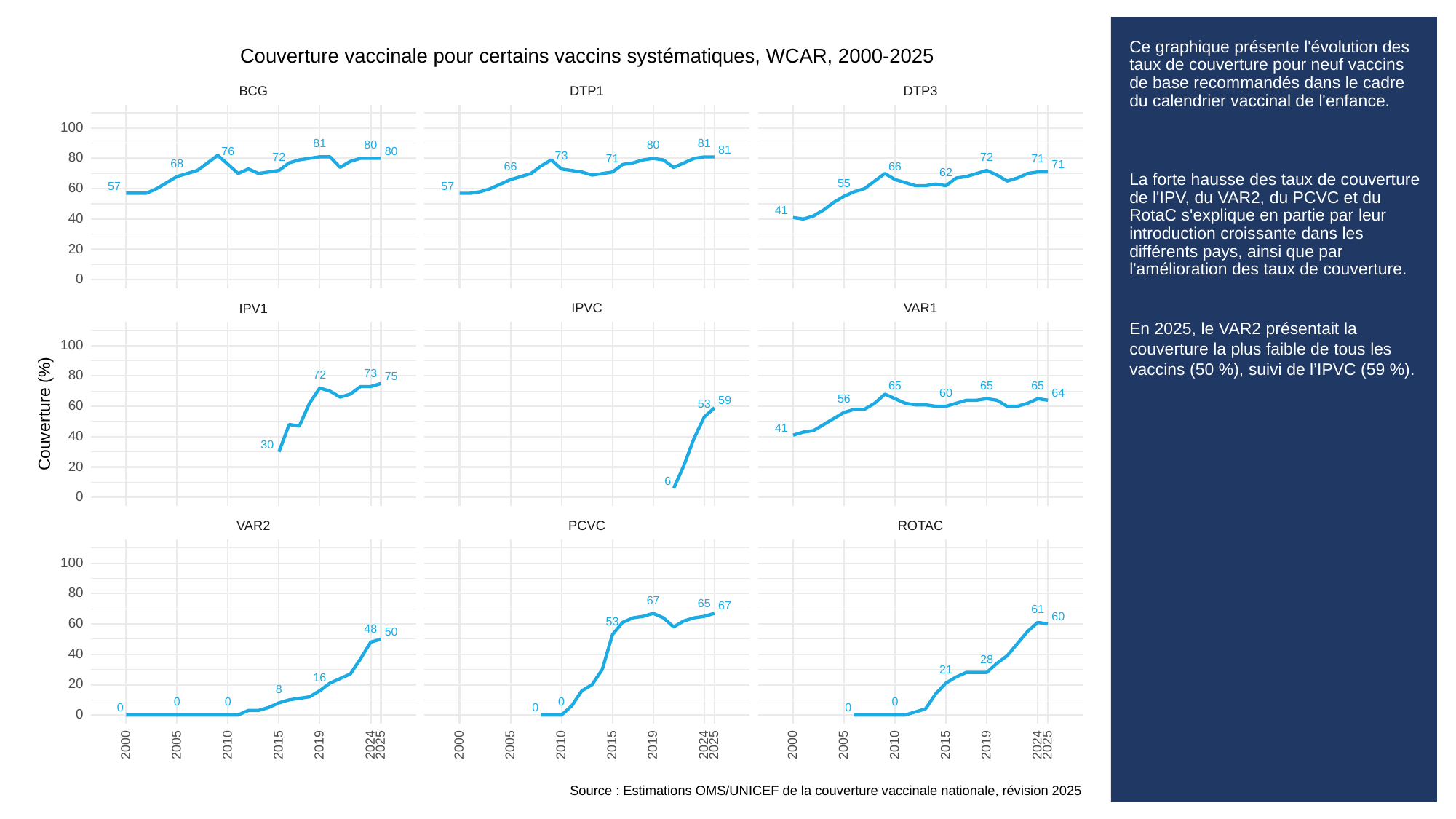

# Ce graphique présente l'évolution des taux de couverture pour neuf vaccins de base recommandés dans le cadre du calendrier vaccinal de l'enfance.

La forte hausse des taux de couverture de l'IPV, du VAR2, du PCVC et du RotaC s'explique en partie par leur introduction croissante dans les différents pays, ainsi que par l'amélioration des taux de couverture.

En 2025, le VAR2 présentait la couverture la plus faible de tous les vaccins (50 %), suivi de l’IPVC (59 %).

Couverture vaccinale pour certains vaccins systématiques, WCAR, 2000-2025
BCG
DTP3
DTP1

100

81
81
80
80

81
80
76
73
80
72
72
71
71

68
71
66
66
62

55
57
57
60

41
40

20

0

IPVC
VAR1
IPV1

100

73
80
72
75

65
65
65

64
60

56
59
53
60
Couverture (%)

41
40

30

20

6

0

ROTAC
VAR2
PCVC

100

80

67
65
67
61

60

53
60

48
50

40

28
21

16
20

8
0
0
0
0

0
0
0
0

2000
2005
2010
2015
2019
2024
2025
2000
2005
2010
2015
2019
2024
2025
2000
2005
2010
2015
2019
2024
2025
Source : Estimations OMS/UNICEF de la couverture vaccinale nationale, révision 2025